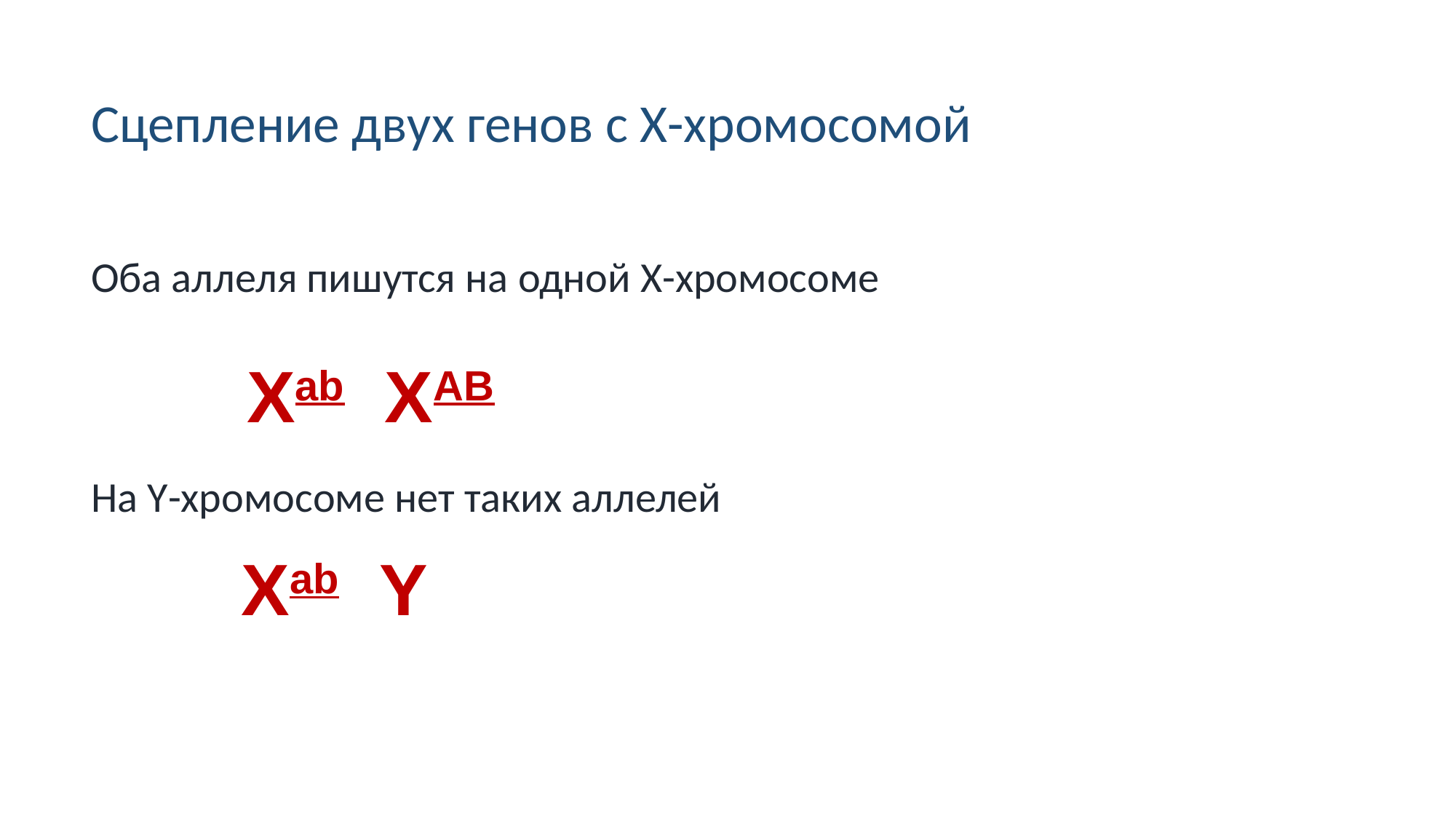

# Сцепление двух генов с Х-хромосомой
Оба аллеля пишутся на одной Х-хромосоме
Хab  ХAB
На Y-хромосоме нет таких аллелей
Хab  Y